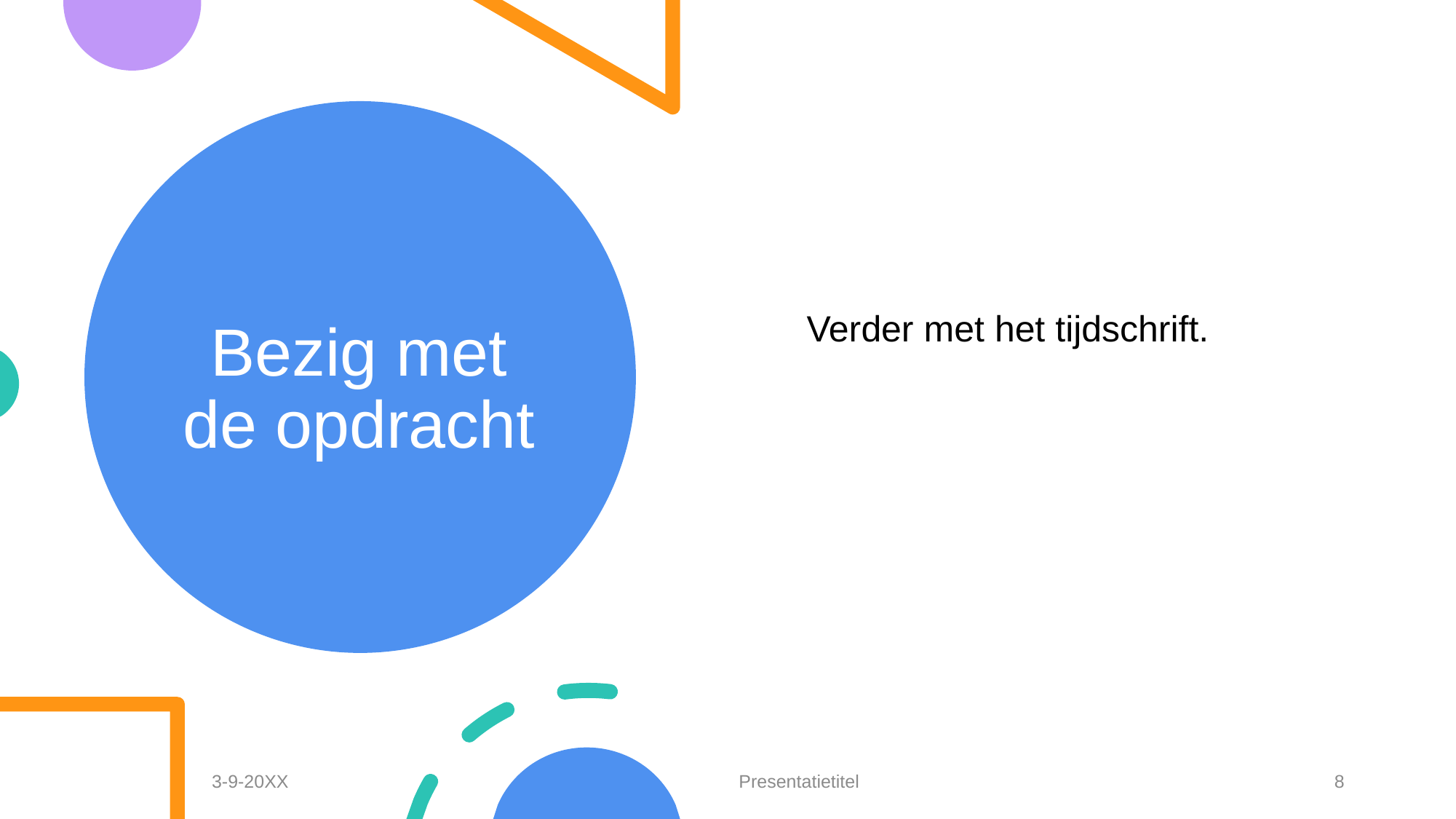

# Bezig met de opdracht
Verder met het tijdschrift.
3-9-20XX
Presentatietitel
8